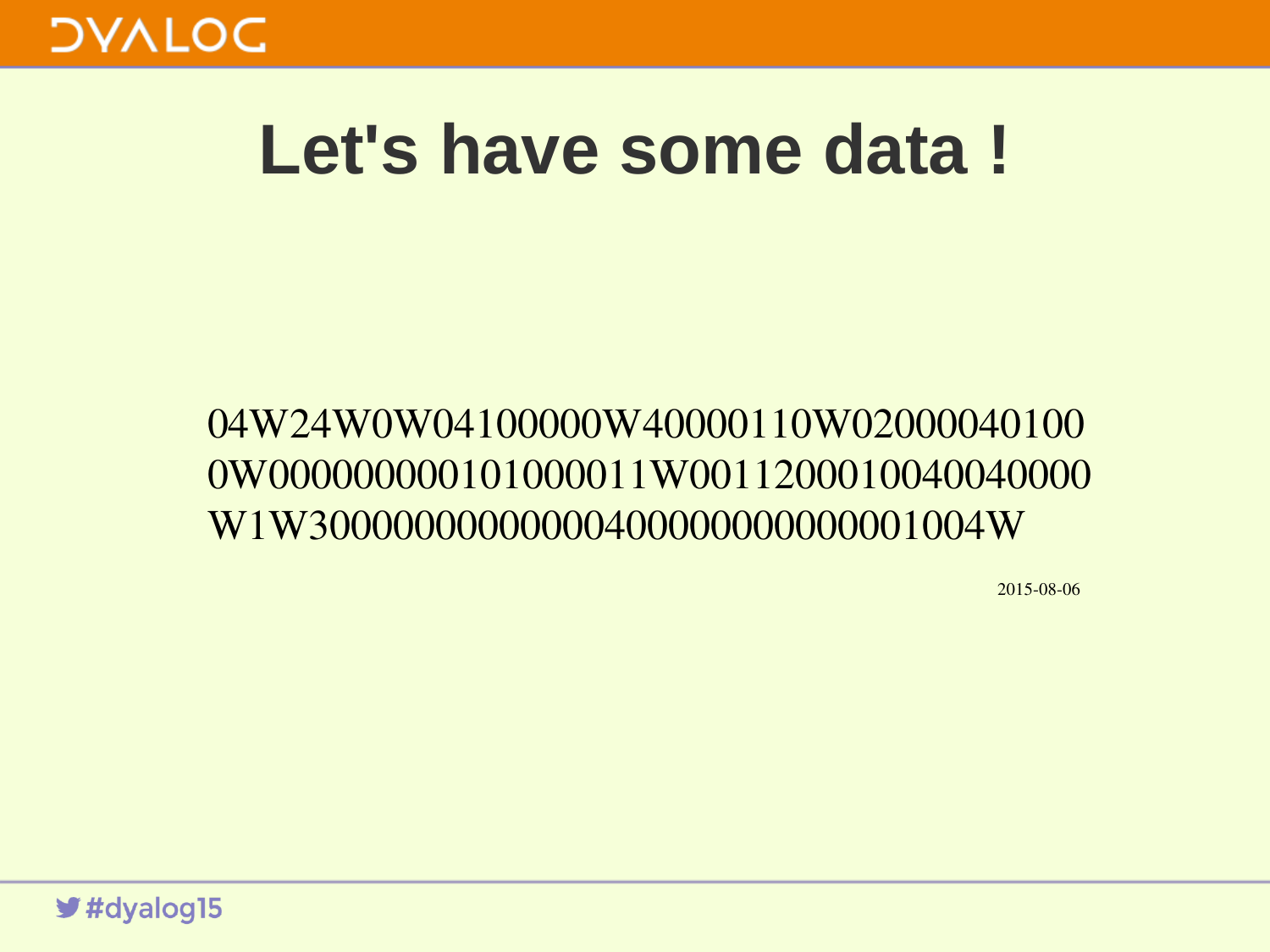

# Let's have some data !
04W24W0W04100000W40000110W020000401000W000000000101000011W0011200010040040000W1W30000000000000400000000000001004W
2015-08-06